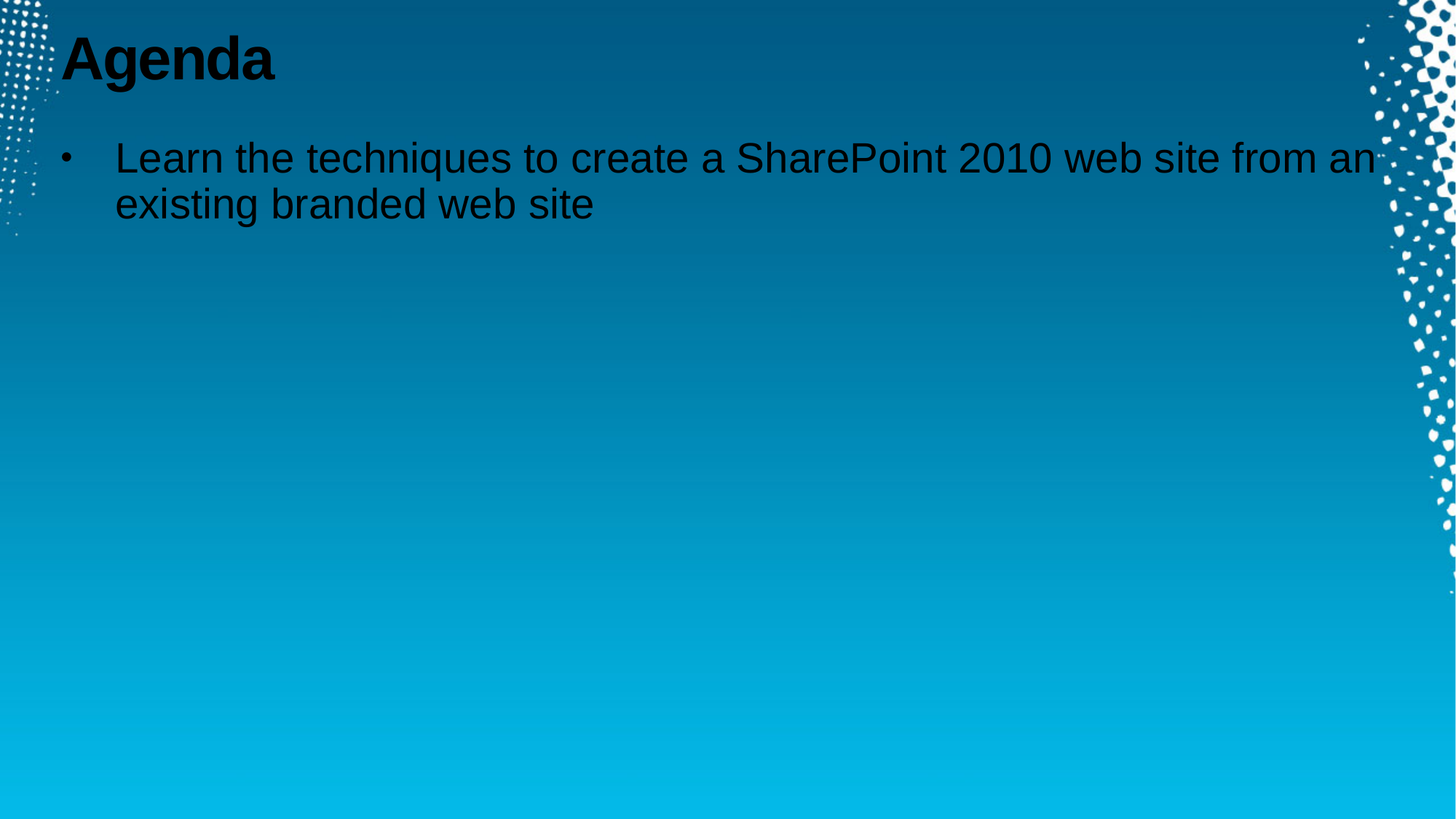

# Agenda
Learn the techniques to create a SharePoint 2010 web site from an existing branded web site